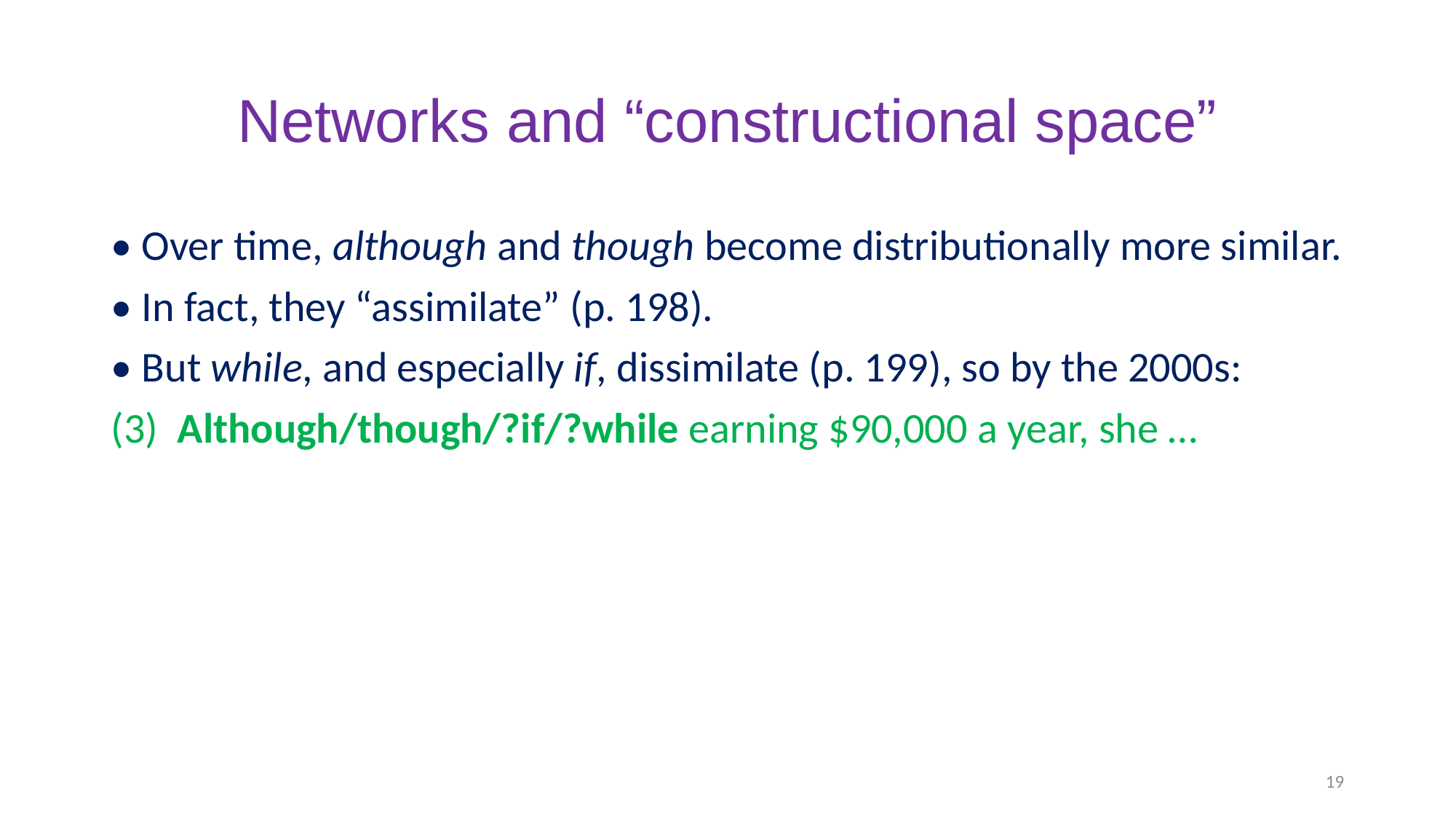

# Networks and “constructional space”
• Over time, although and though become distributionally more similar.
• In fact, they “assimilate” (p. 198).
• But while, and especially if, dissimilate (p. 199), so by the 2000s:
(3)  Although/though/?if/?while earning $90,000 a year, she …

19